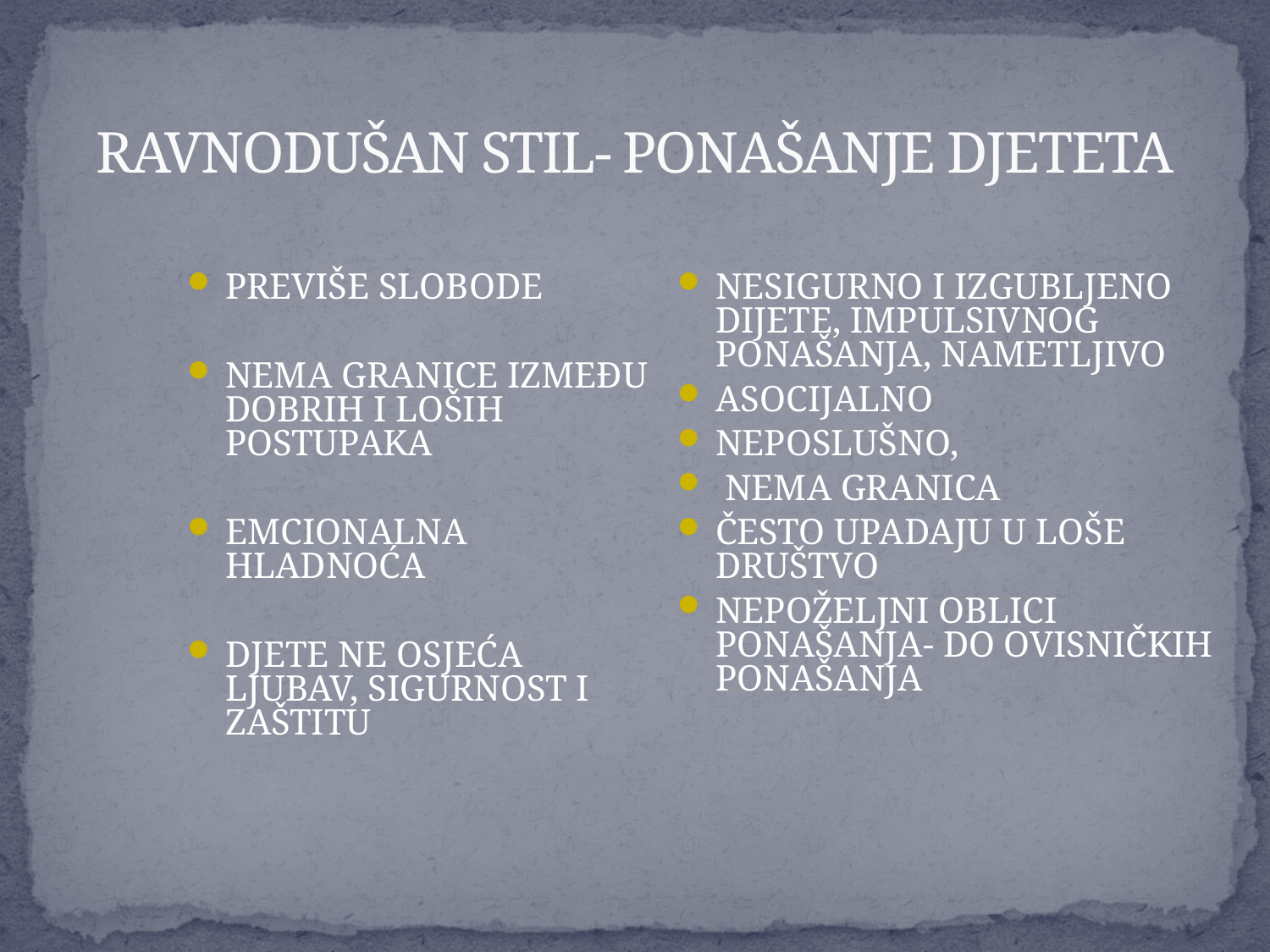

# RAVNODUŠAN STIL- PONAŠANJE DJETETA
PREVIŠE SLOBODE

NEMA GRANICE IZMEĐU DOBRIH I LOŠIH POSTUPAKA

EMCIONALNA HLADNOĆA

DJETE NE OSJEĆA LJUBAV, SIGURNOST I ZAŠTITU
NESIGURNO I IZGUBLJENO DIJETE, IMPULSIVNOG PONAŠANJA, NAMETLJIVO
ASOCIJALNO
NEPOSLUŠNO,
 NEMA GRANICA
ČESTO UPADAJU U LOŠE DRUŠTVO
NEPOŽELJNI OBLICI PONAŠANJA- DO OVISNIČKIH PONAŠANJA